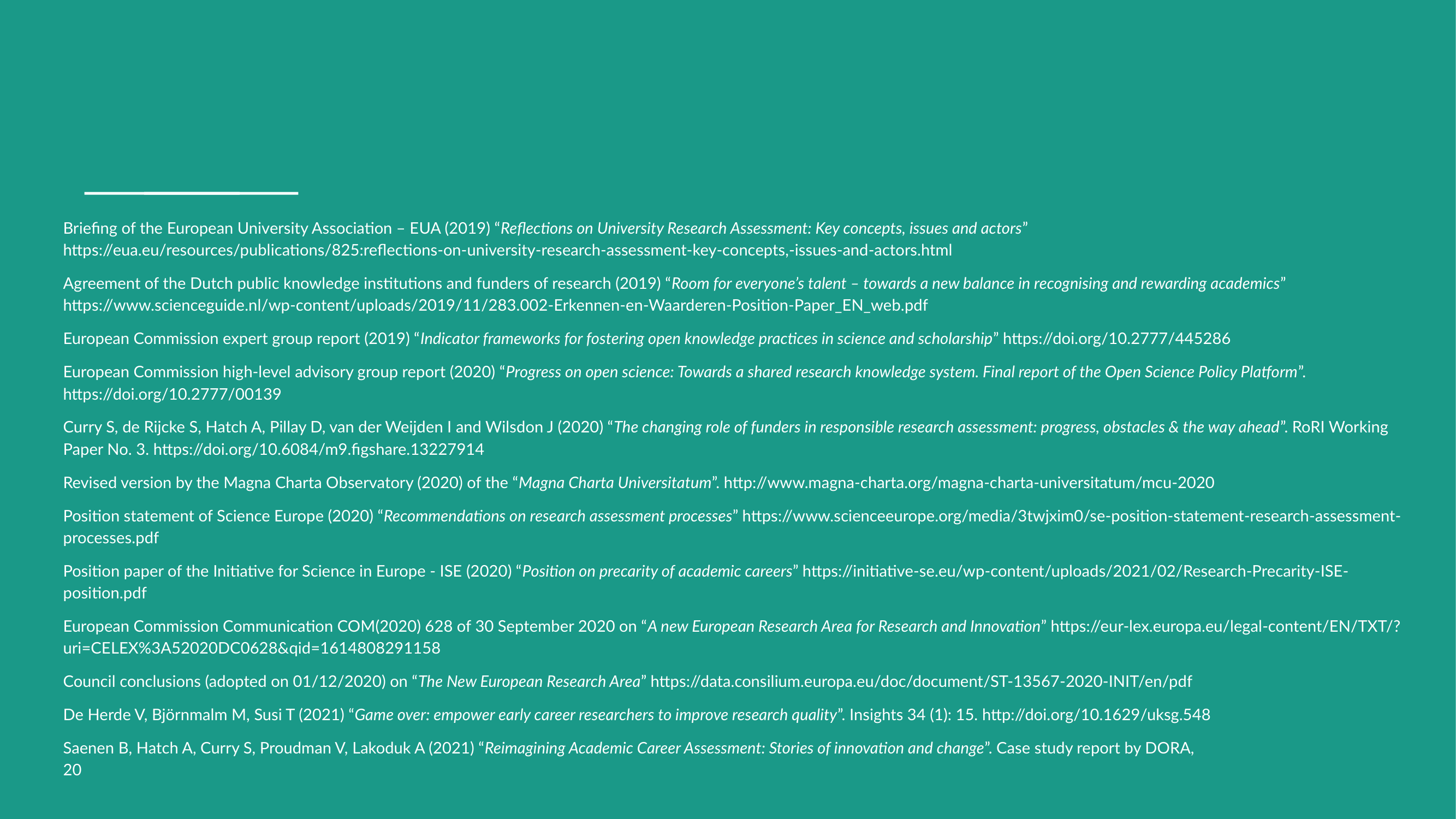

Briefing of the European University Association – EUA (2019) “Reflections on University Research Assessment: Key concepts, issues and actors” https://eua.eu/resources/publications/825:reflections-on-university-research-assessment-key-concepts,-issues-and-actors.html
Agreement of the Dutch public knowledge institutions and funders of research (2019) “Room for everyone’s talent – towards a new balance in recognising and rewarding academics” https://www.scienceguide.nl/wp-content/uploads/2019/11/283.002-Erkennen-en-Waarderen-Position-Paper_EN_web.pdf
European Commission expert group report (2019) “Indicator frameworks for fostering open knowledge practices in science and scholarship” https://doi.org/10.2777/445286
European Commission high-level advisory group report (2020) “Progress on open science: Towards a shared research knowledge system. Final report of the Open Science Policy Platform”. https://doi.org/10.2777/00139
Curry S, de Rijcke S, Hatch A, Pillay D, van der Weijden I and Wilsdon J (2020) “The changing role of funders in responsible research assessment: progress, obstacles & the way ahead”. RoRI Working Paper No. 3. https://doi.org/10.6084/m9.figshare.13227914
Revised version by the Magna Charta Observatory (2020) of the “Magna Charta Universitatum”. http://www.magna-charta.org/magna-charta-universitatum/mcu-2020
Position statement of Science Europe (2020) “Recommendations on research assessment processes” https://www.scienceeurope.org/media/3twjxim0/se-position-statement-research-assessment-processes.pdf
Position paper of the Initiative for Science in Europe - ISE (2020) “Position on precarity of academic careers” https://initiative-se.eu/wp-content/uploads/2021/02/Research-Precarity-ISE-position.pdf
European Commission Communication COM(2020) 628 of 30 September 2020 on “A new European Research Area for Research and Innovation” https://eur-lex.europa.eu/legal-content/EN/TXT/?uri=CELEX%3A52020DC0628&qid=1614808291158
Council conclusions (adopted on 01/12/2020) on “The New European Research Area” https://data.consilium.europa.eu/doc/document/ST-13567-2020-INIT/en/pdf
De Herde V, Björnmalm M, Susi T (2021) “Game over: empower early career researchers to improve research quality”. Insights 34 (1): 15. http://doi.org/10.1629/uksg.548
Saenen B, Hatch A, Curry S, Proudman V, Lakoduk A (2021) “Reimagining Academic Career Assessment: Stories of innovation and change”. Case study report by DORA,
20